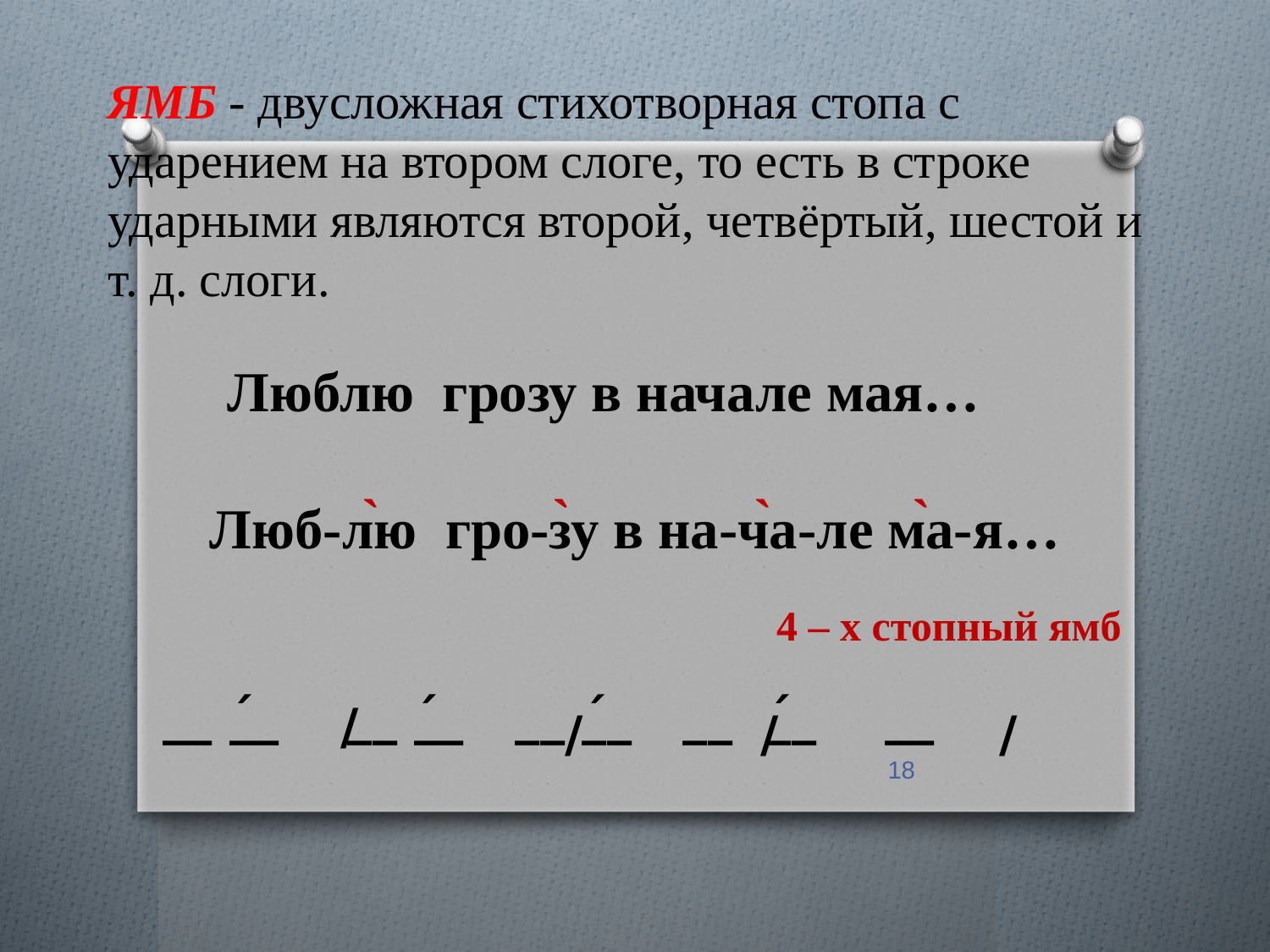

ЯМБ - двусложная стихотворная стопа с ударением на втором слоге, то есть в строке ударными являются второй, четвёртый, шестой и т. д. слоги.

Люблю  грозу в начале мая…
`
`
`
`

Люб-лю  гро-зу в на-ча-ле ма-я…
4 – х стопный ямб
__ _́_    __ _́_   __ _́_   __  _́_    __
/
/
/
/
18